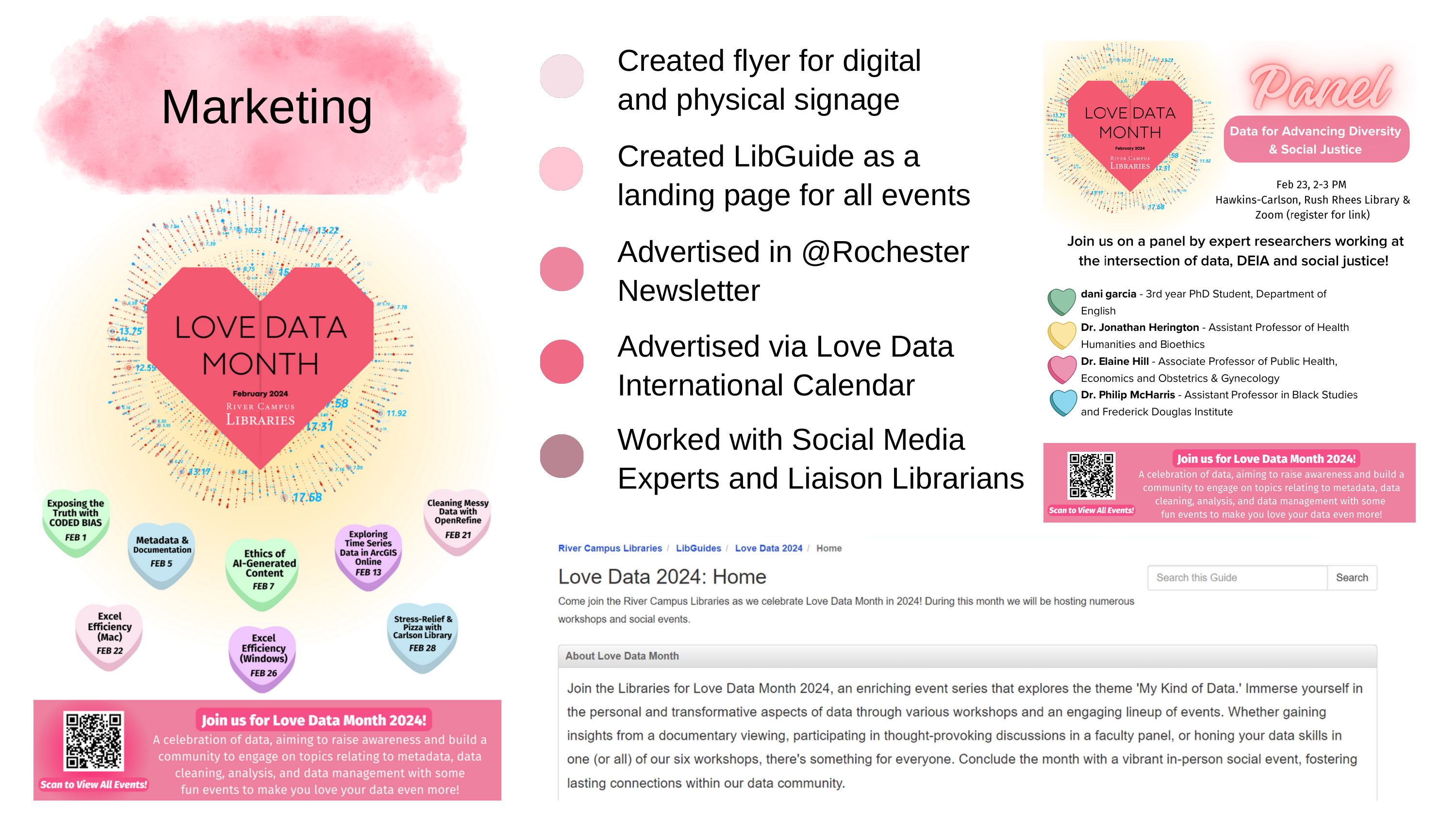

Created flyer for digital and physical signage

Marketing
Created LibGuide as a landing page for all events

Advertised in @Rochester Newsletter

Advertised via Love Data International Calendar

Worked with Social Media Experts and Liaison Librarians